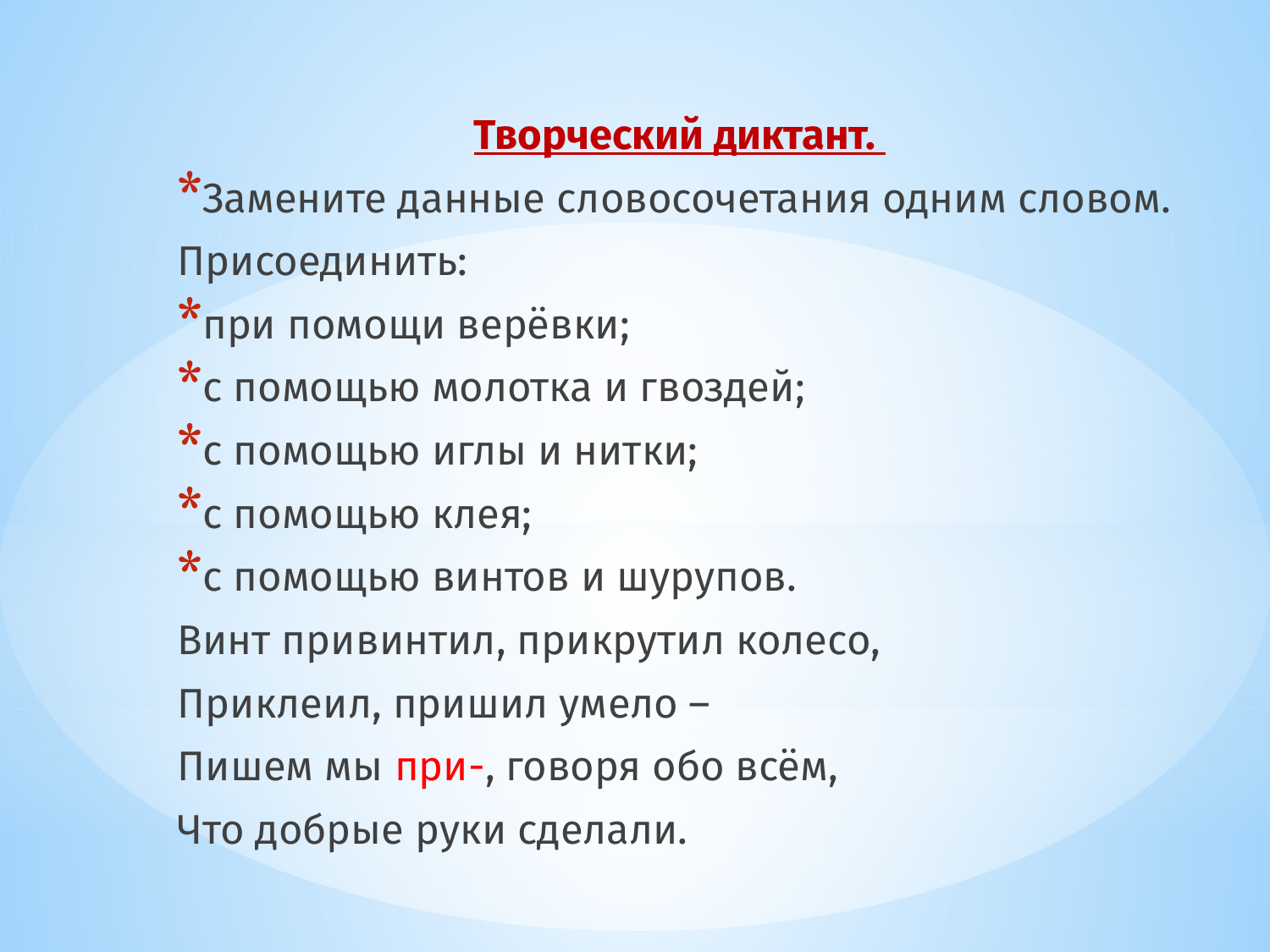

Творческий диктант.
Замените данные словосочетания одним словом.
Присоединить:
при помощи верёвки;
с помощью молотка и гвоздей;
с помощью иглы и нитки;
с помощью клея;
с помощью винтов и шурупов.
Винт привинтил, прикрутил колесо,
Приклеил, пришил умело –
Пишем мы при-, говоря обо всём,
Что добрые руки сделали.